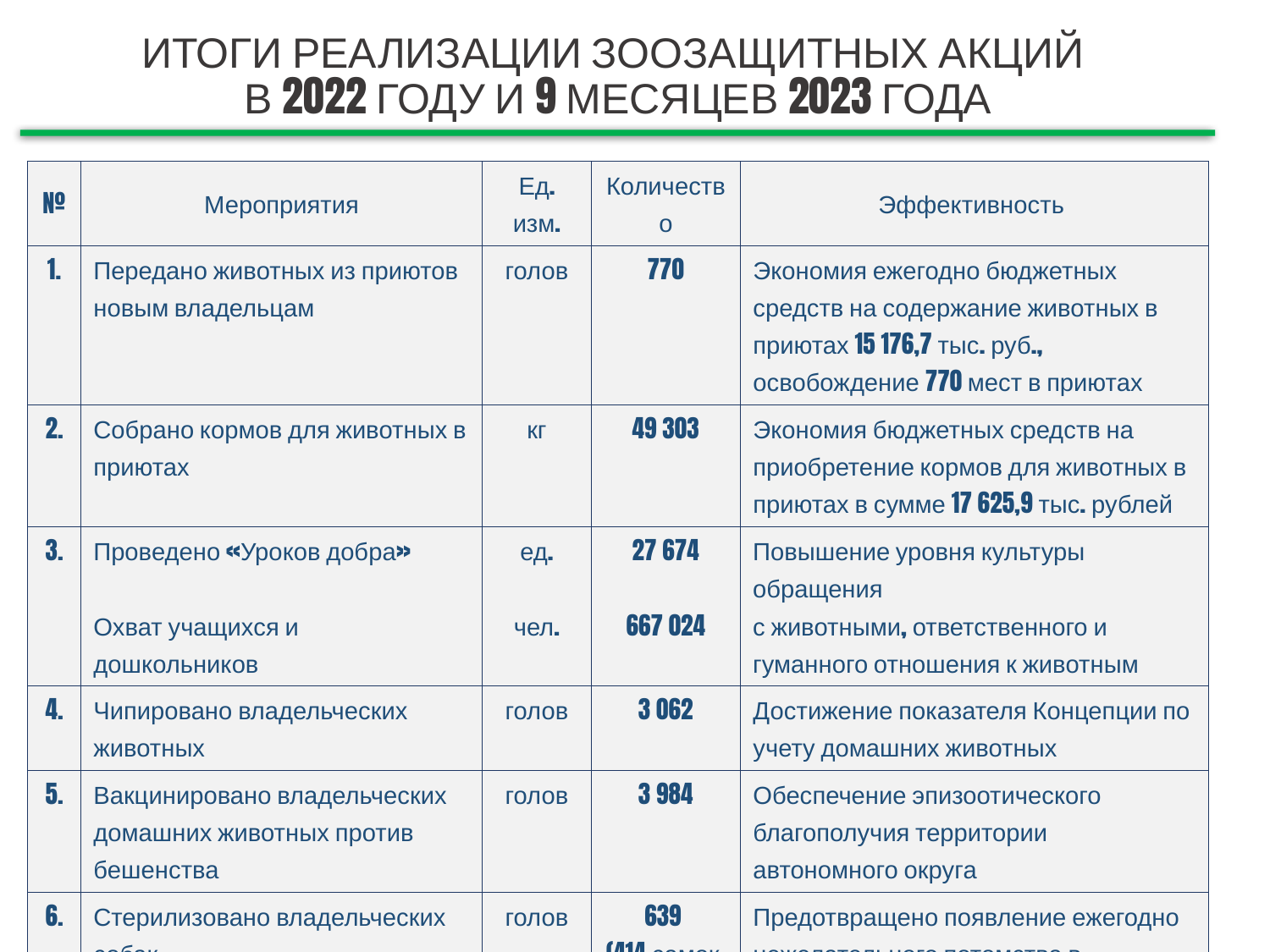

ИТОГИ РЕАЛИЗАЦИИ ЗООЗАЩИТНЫХ АКЦИЙ
В 2022 ГОДУ И 9 МЕСЯЦЕВ 2023 ГОДА

| № | Мероприятия | Ед. изм. | Количество | Эффективность |
| --- | --- | --- | --- | --- |
| 1. | Передано животных из приютов новым владельцам | голов | 770 | Экономия ежегодно бюджетных средств на содержание животных в приютах 15 176,7 тыс. руб., освобождение 770 мест в приютах |
| 2. | Собрано кормов для животных в приютах | кг | 49 303 | Экономия бюджетных средств на приобретение кормов для животных в приютах в сумме 17 625,9 тыс. рублей |
| 3. | Проведено «Уроков добра» Охват учащихся и дошкольников | ед. чел. | 27 674 667 024 | Повышение уровня культуры обращения с животными, ответственного и гуманного отношения к животным |
| 4. | Чипировано владельческих животных | голов | 3 062 | Достижение показателя Концепции по учету домашних животных |
| 5. | Вакцинировано владельческих домашних животных против бешенства | голов | 3 984 | Обеспечение эпизоотического благополучия территории автономного округа |
| 6. | Стерилизовано владельческих собак | голов | 639 (414 самок, 225 самцов) | Предотвращено появление ежегодно нежелательного потомства в количестве 2070 щенков (414 самок Х 5 щенков) |
14